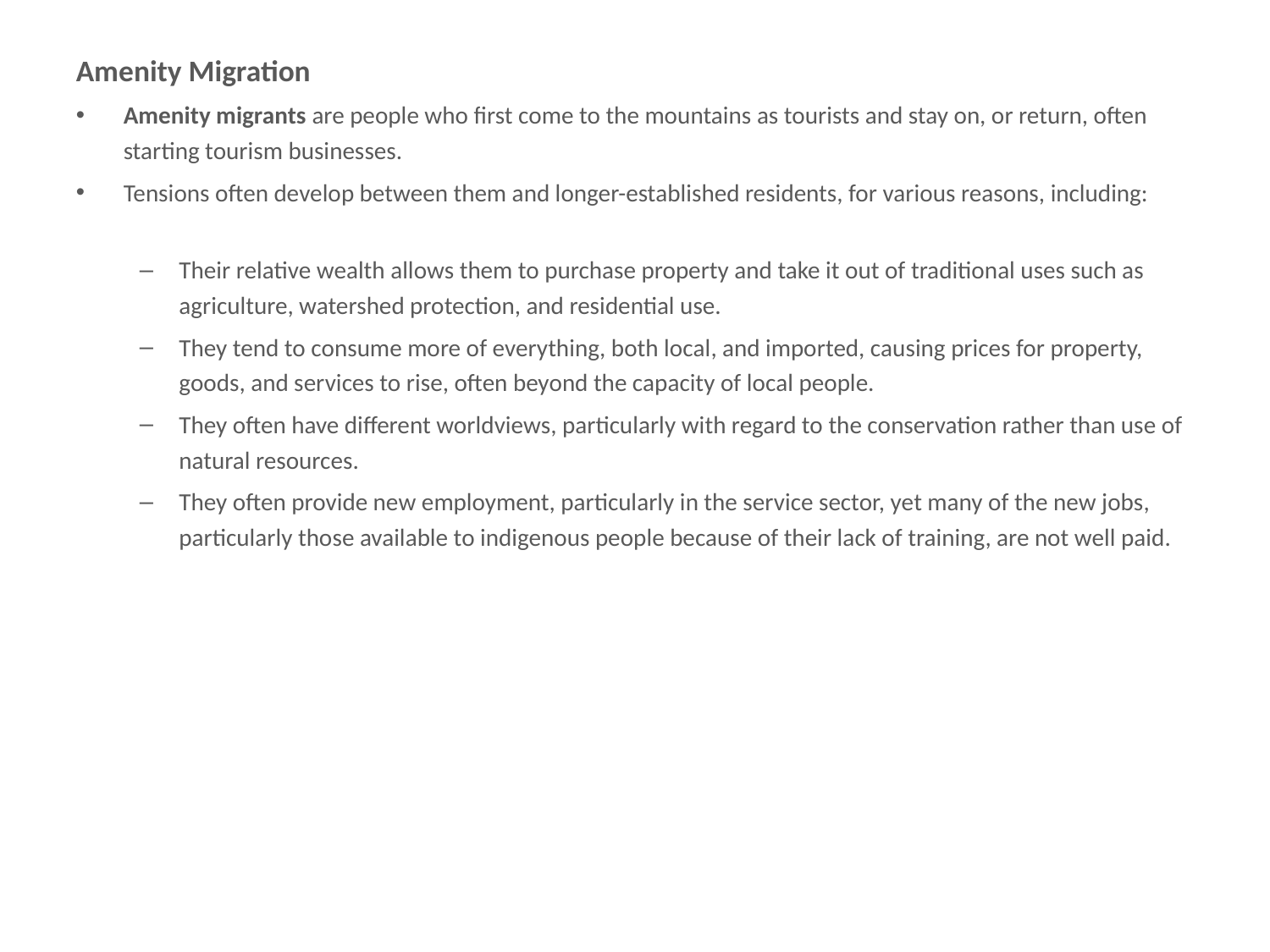

# Amenity Migration
Amenity Migration
Amenity migrants are people who first come to the mountains as tourists and stay on, or return, often starting tourism businesses.
Tensions often develop between them and longer-established residents, for various reasons, including:
Their relative wealth allows them to purchase property and take it out of traditional uses such as agriculture, watershed protection, and residential use.
They tend to consume more of everything, both local, and imported, causing prices for property, goods, and services to rise, often beyond the capacity of local people.
They often have different worldviews, particularly with regard to the conservation rather than use of natural resources.
They often provide new employment, particularly in the service sector, yet many of the new jobs, particularly those available to indigenous people because of their lack of training, are not well paid.